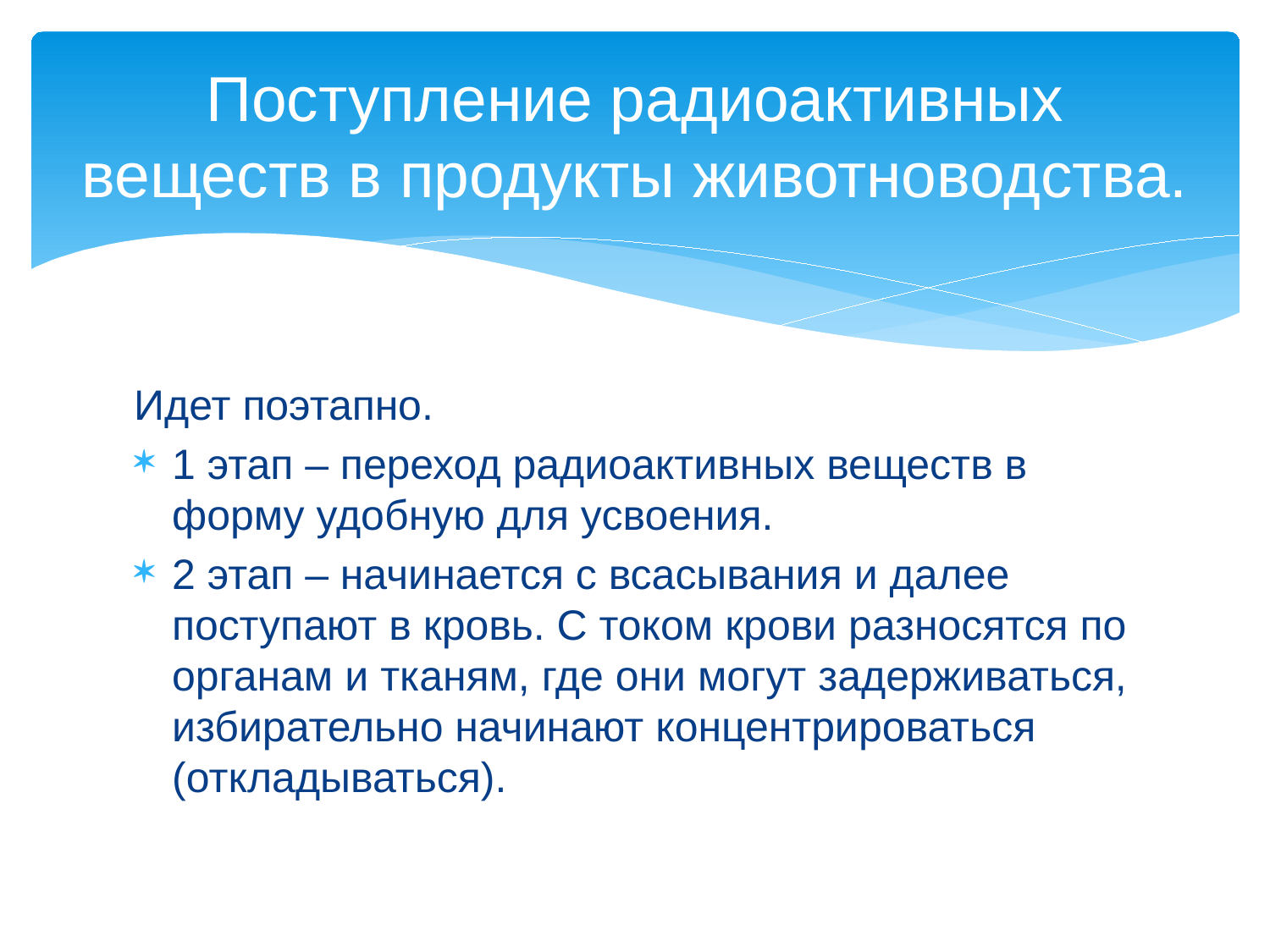

# Поступление радиоактивных веществ в продукты животноводства.
Идет поэтапно.
1 этап – переход радиоактивных веществ в форму удобную для усвоения.
2 этап – начинается с всасывания и далее поступают в кровь. С током крови разносятся по органам и тканям, где они могут задерживаться, избирательно начинают концентрироваться (откладываться).